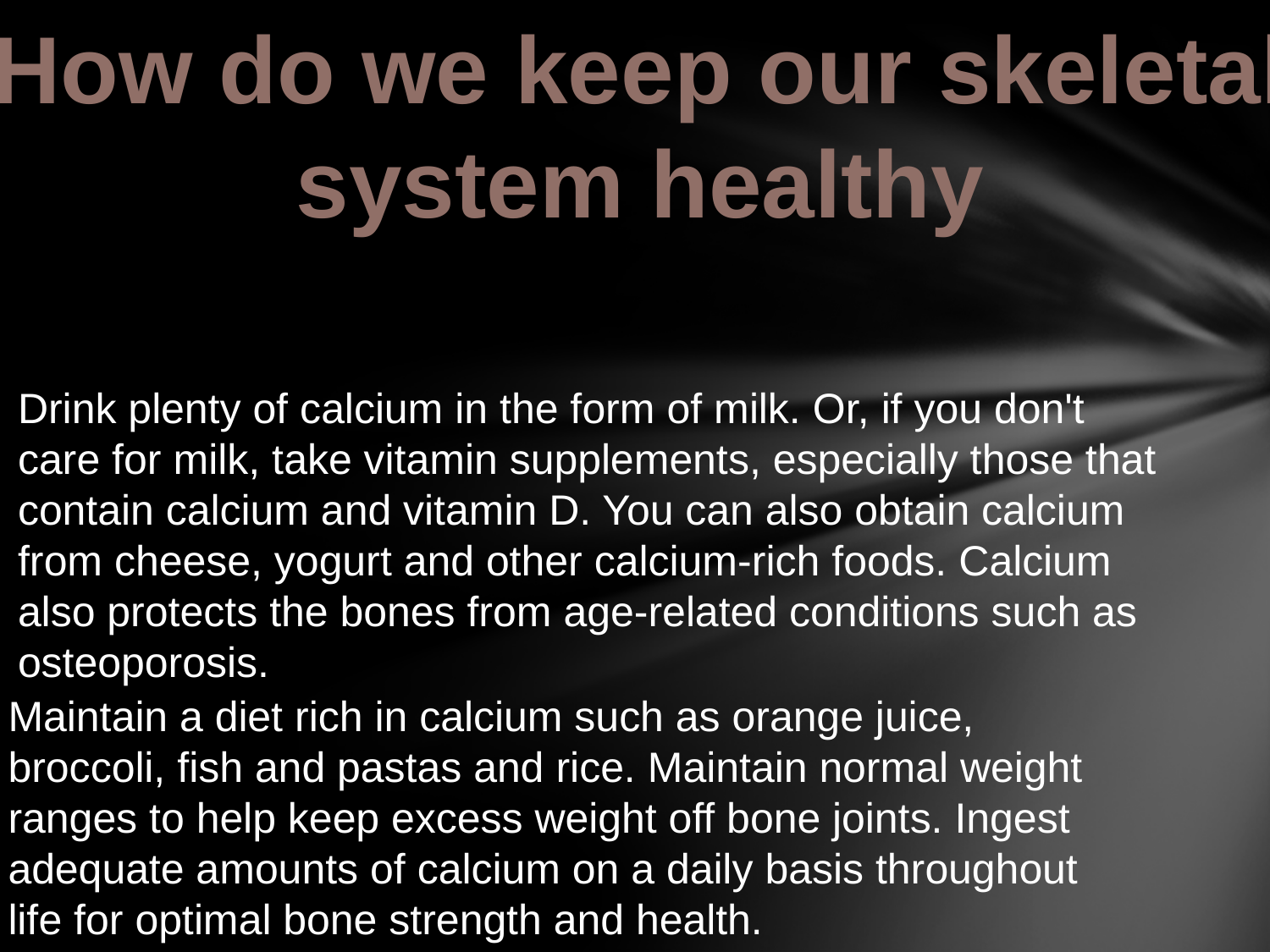

How do we keep our skeletal system healthy
Drink plenty of calcium in the form of milk. Or, if you don't care for milk, take vitamin supplements, especially those that contain calcium and vitamin D. You can also obtain calcium from cheese, yogurt and other calcium-rich foods. Calcium also protects the bones from age-related conditions such as osteoporosis.

Maintain a diet rich in calcium such as orange juice, broccoli, fish and pastas and rice. Maintain normal weight ranges to help keep excess weight off bone joints. Ingest adequate amounts of calcium on a daily basis throughout life for optimal bone strength and health.